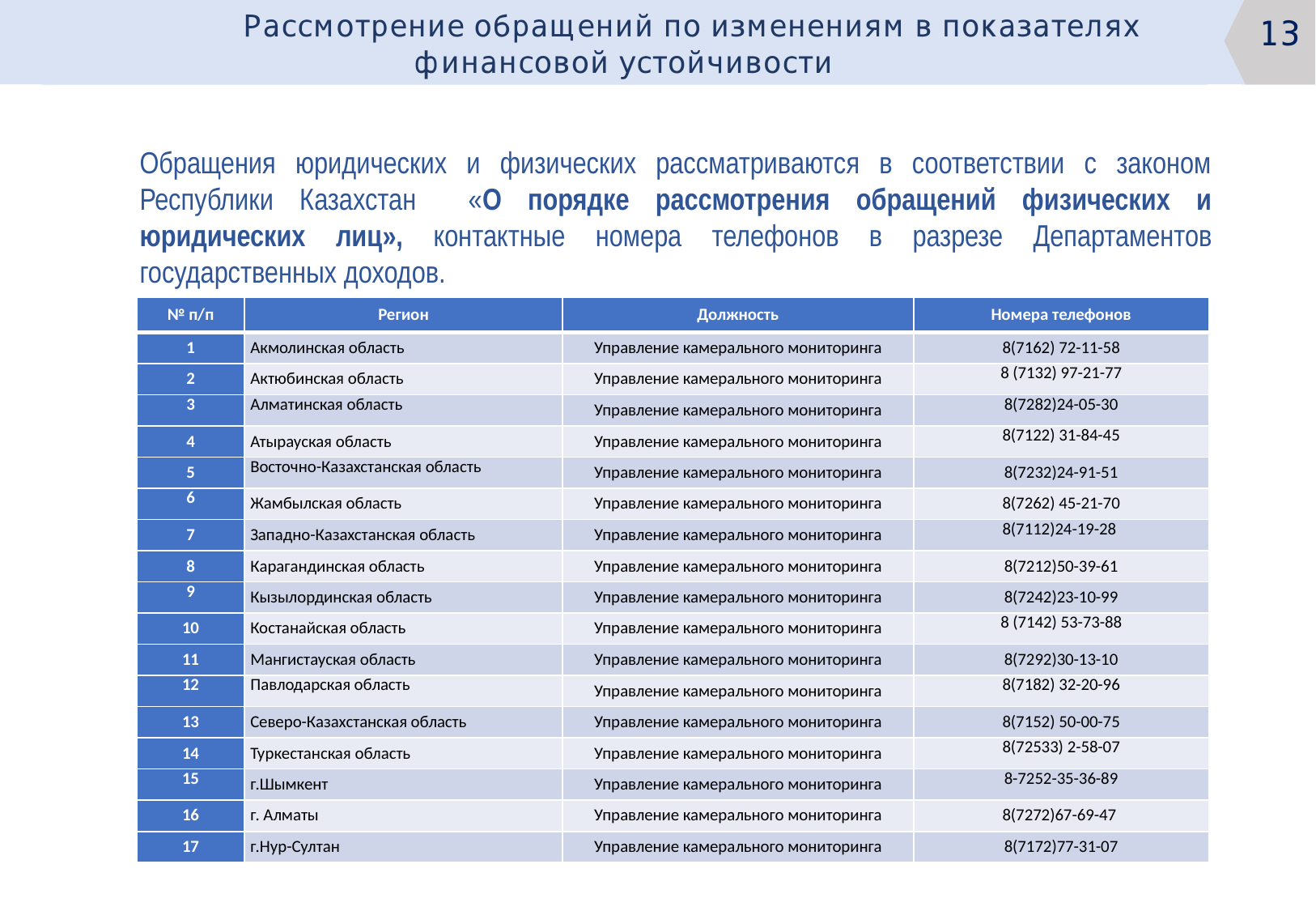

Рассмотрение обращений по изменениям в показателях финансовой устойчивости

13

Обращения юридических и физических рассматриваются в соответствии с законом Республики Казахстан  «О порядке рассмотрения обращений физических и юридических лиц», контактные номера телефонов в разрезе Департаментов государственных доходов.
| № п/п | Регион | Должность | Номера телефонов |
| --- | --- | --- | --- |
| 1 | Акмолинская область | Управление камерального мониторинга | 8(7162) 72-11-58 |
| 2 | Актюбинская область | Управление камерального мониторинга | 8 (7132) 97-21-77 |
| 3 | Алматинская область | Управление камерального мониторинга | 8(7282)24-05-30 |
| 4 | Атырауская область | Управление камерального мониторинга | 8(7122) 31-84-45 |
| 5 | Восточно-Казахстанская область | Управление камерального мониторинга | 8(7232)24-91-51 |
| 6 | Жамбылская область | Управление камерального мониторинга | 8(7262) 45-21-70 |
| 7 | Западно-Казахстанская область | Управление камерального мониторинга | 8(7112)24-19-28 |
| 8 | Карагандинская область | Управление камерального мониторинга | 8(7212)50-39-61 |
| 9 | Кызылординская область | Управление камерального мониторинга | 8(7242)23-10-99 |
| 10 | Костанайская область | Управление камерального мониторинга | 8 (7142) 53-73-88 |
| 11 | Мангистауская область | Управление камерального мониторинга | 8(7292)30-13-10 |
| 12 | Павлодарская область | Управление камерального мониторинга | 8(7182) 32-20-96 |
| 13 | Северо-Казахстанская область | Управление камерального мониторинга | 8(7152) 50-00-75 |
| 14 | Туркестанская область | Управление камерального мониторинга | 8(72533) 2-58-07 |
| 15 | г.Шымкент | Управление камерального мониторинга | 8-7252-35-36-89 |
| 16 | г. Алматы | Управление камерального мониторинга | 8(7272)67-69-47 |
| 17 | г.Нур-Султан | Управление камерального мониторинга | 8(7172)77-31-07 |